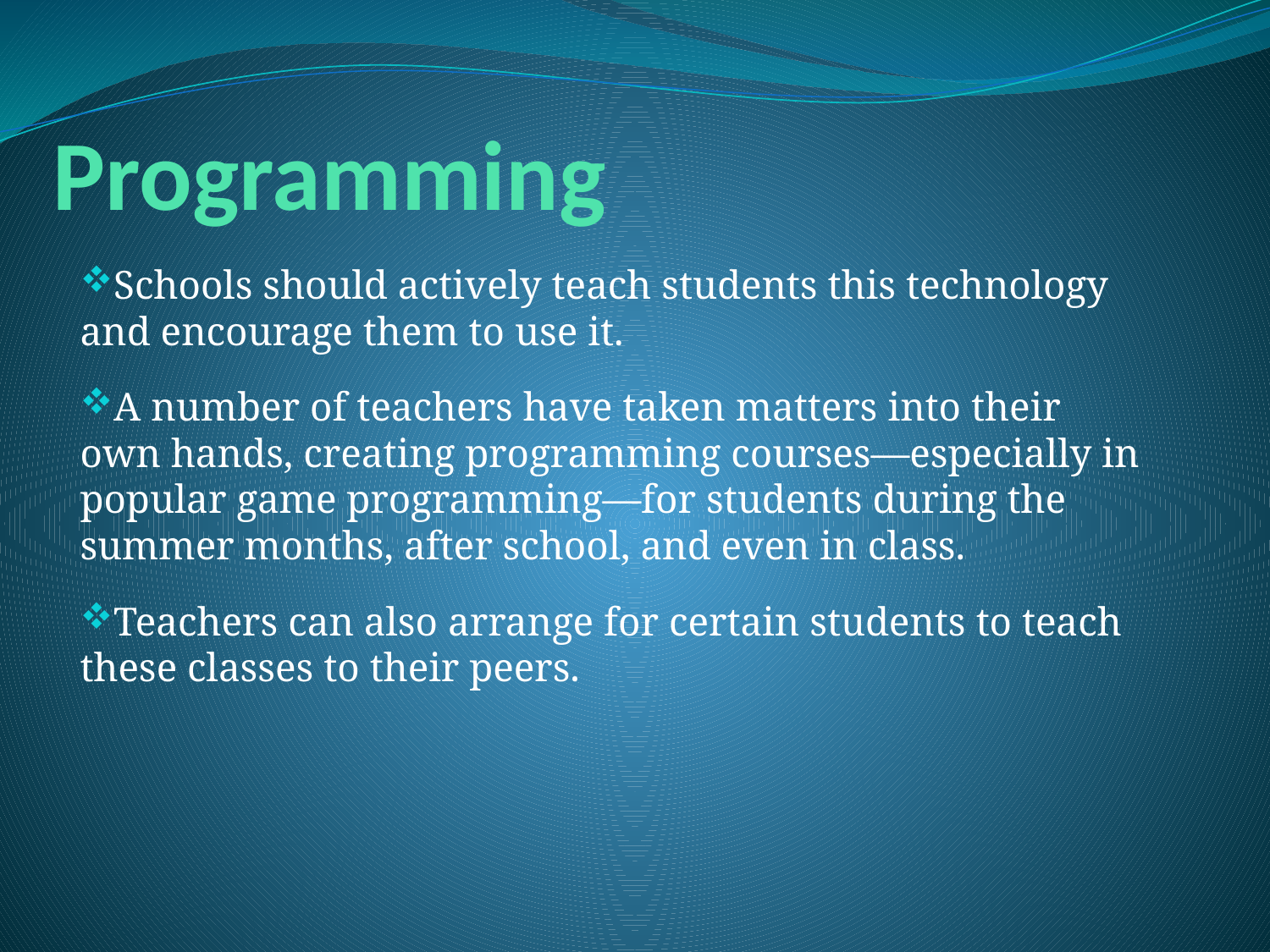

# Programming
Schools should actively teach students this technology and encourage them to use it.
A number of teachers have taken matters into their own hands, creating programming courses—especially in popular game programming—for students during the summer months, after school, and even in class.
Teachers can also arrange for certain students to teach these classes to their peers.